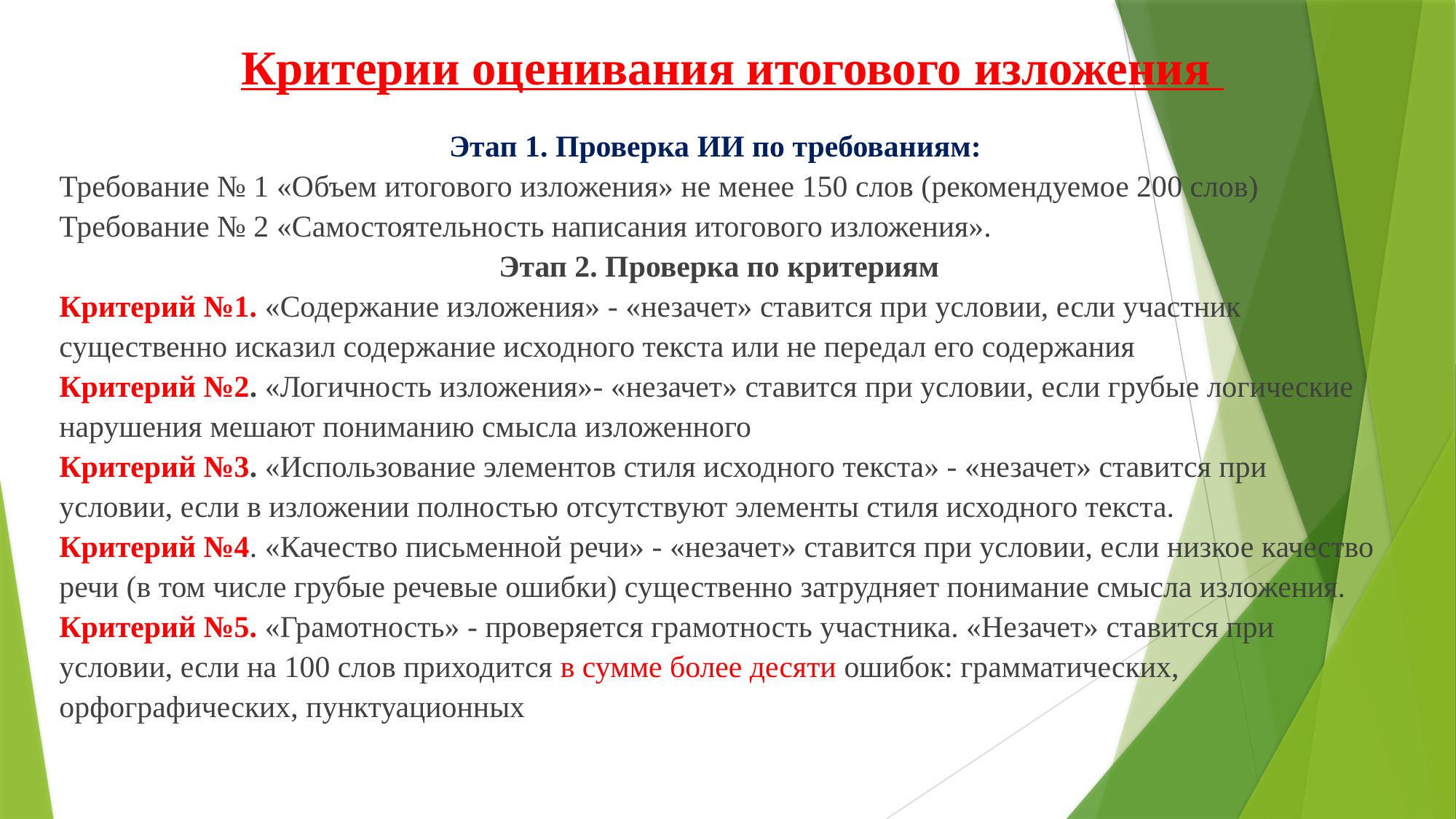

# Критерии оценивания итогового изложения
Этап 1. Проверка ИИ по требованиям:
Требование № 1 «Объем итогового изложения» не менее 150 слов (рекомендуемое 200 слов)
Требование № 2 «Самостоятельность написания итогового изложения».
Этап 2. Проверка по критериям
Критерий №1. «Содержание изложения» - «незачет» ставится при условии, если участник существенно исказил содержание исходного текста или не передал его содержания
Критерий №2. «Логичность изложения»- «незачет» ставится при условии, если грубые логические нарушения мешают пониманию смысла изложенного
Критерий №3. «Использование элементов стиля исходного текста» - «незачет» ставится при условии, если в изложении полностью отсутствуют элементы стиля исходного текста.
Критерий №4. «Качество письменной речи» - «незачет» ставится при условии, если низкое качество речи (в том числе грубые речевые ошибки) существенно затрудняет понимание смысла изложения.
Критерий №5. «Грамотность» - проверяется грамотность участника. «Незачет» ставится при условии, если на 100 слов приходится в сумме более десяти ошибок: грамматических, орфографических, пунктуационных